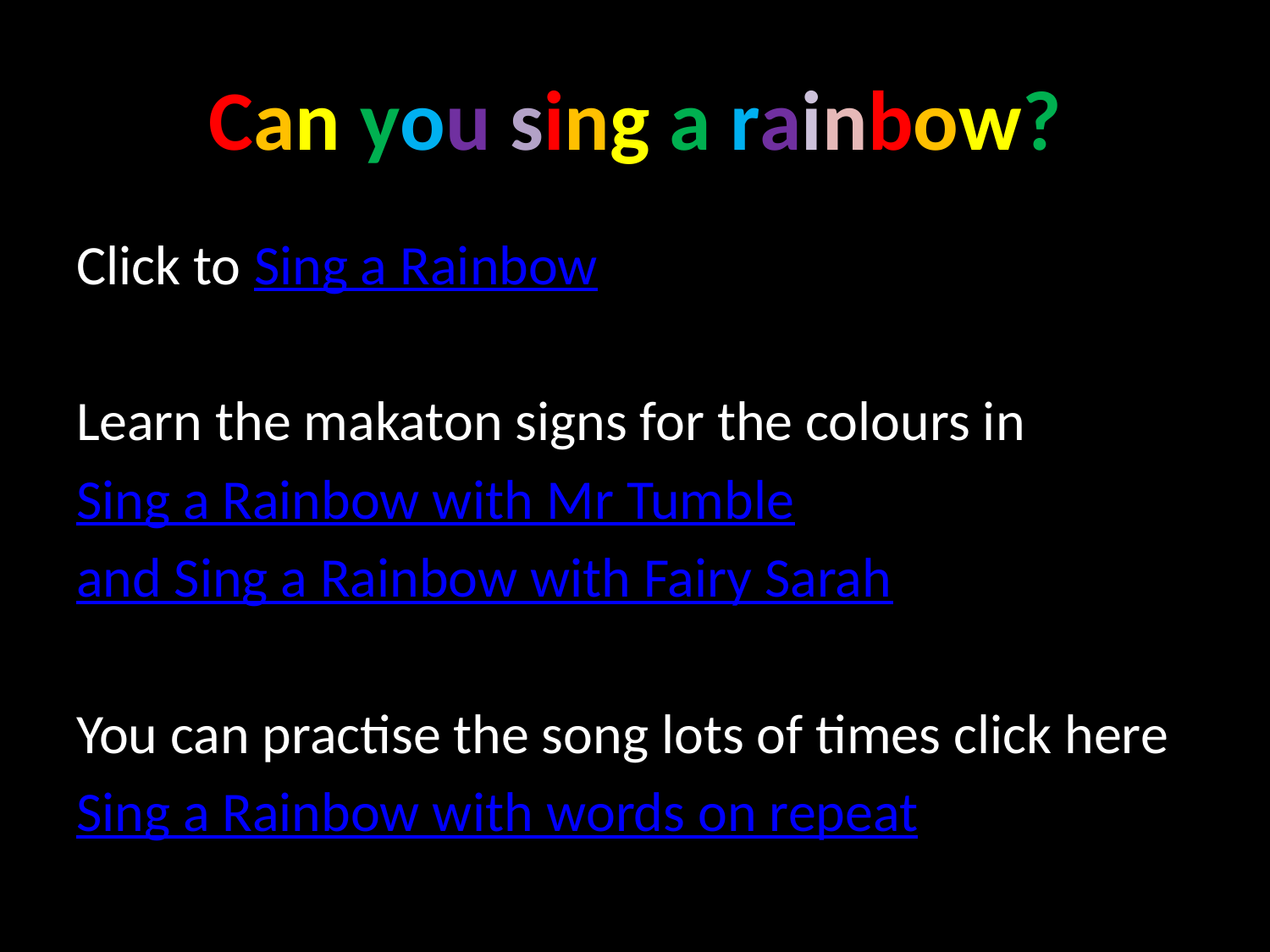

# Can you sing a rainbow?
Click to Sing a Rainbow

Learn the makaton signs for the colours in
Sing a Rainbow with Mr Tumble
and Sing a Rainbow with Fairy Sarah

You can practise the song lots of times click here
Sing a Rainbow with words on repeat